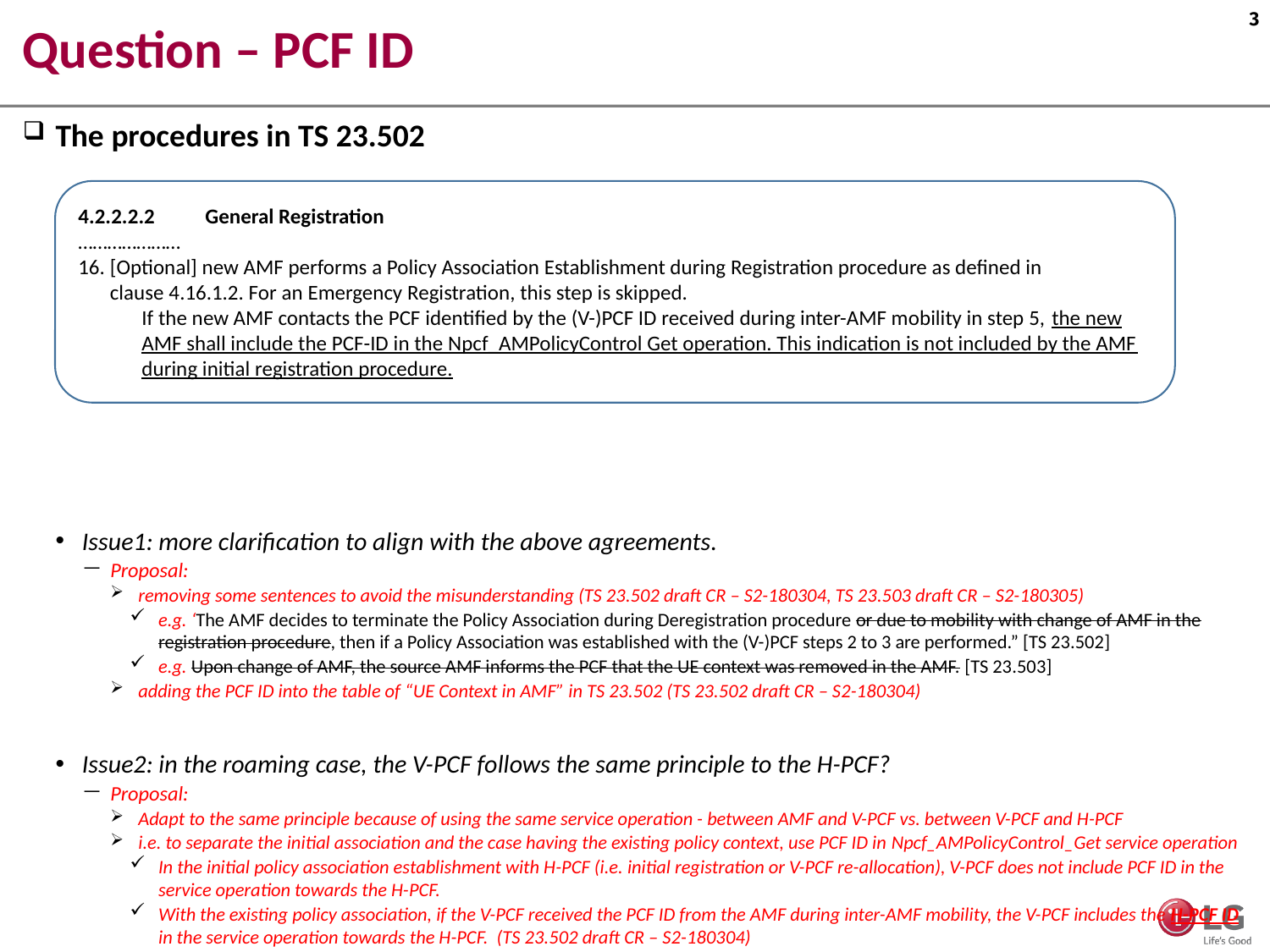

# Question – PCF ID
The procedures in TS 23.502

Issue1: more clarification to align with the above agreements.
Proposal:
removing some sentences to avoid the misunderstanding (TS 23.502 draft CR – S2-180304, TS 23.503 draft CR – S2-180305)
e.g. ‘The AMF decides to terminate the Policy Association during Deregistration procedure or due to mobility with change of AMF in the registration procedure, then if a Policy Association was established with the (V-)PCF steps 2 to 3 are performed.” [TS 23.502]
e.g. Upon change of AMF, the source AMF informs the PCF that the UE context was removed in the AMF. [TS 23.503]
adding the PCF ID into the table of “UE Context in AMF” in TS 23.502 (TS 23.502 draft CR – S2-180304)

Issue2: in the roaming case, the V-PCF follows the same principle to the H-PCF?
Proposal:
Adapt to the same principle because of using the same service operation - between AMF and V-PCF vs. between V-PCF and H-PCF
i.e. to separate the initial association and the case having the existing policy context, use PCF ID in Npcf_AMPolicyControl_Get service operation
In the initial policy association establishment with H-PCF (i.e. initial registration or V-PCF re-allocation), V-PCF does not include PCF ID in the service operation towards the H-PCF.
With the existing policy association, if the V-PCF received the PCF ID from the AMF during inter-AMF mobility, the V-PCF includes the H-PCF ID in the service operation towards the H-PCF.  (TS 23.502 draft CR – S2-180304)

4.2.2.2.2	General Registration
…………………
[Optional] new AMF performs a Policy Association Establishment during Registration procedure as defined in clause 4.16.1.2. For an Emergency Registration, this step is skipped.
If the new AMF contacts the PCF identified by the (V-)PCF ID received during inter-AMF mobility in step 5, the new AMF shall include the PCF-ID in the Npcf_AMPolicyControl Get operation. This indication is not included by the AMF during initial registration procedure.